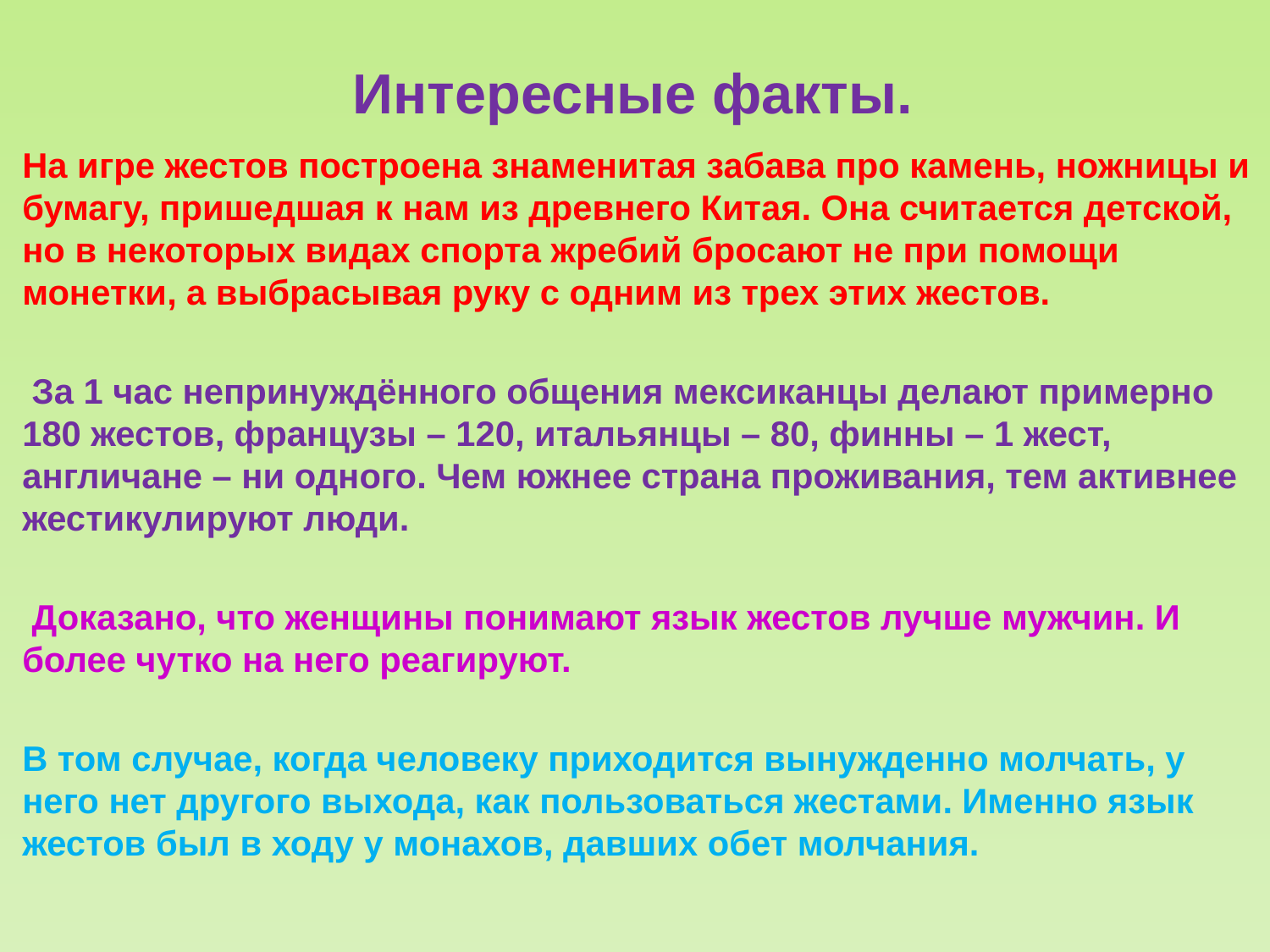

# Интересные факты.
На игре жестов построена знаменитая забава про камень, ножницы и бумагу, пришедшая к нам из древнего Китая. Она считается детской, но в некоторых видах спорта жребий бросают не при помощи монетки, а выбрасывая руку с одним из трех этих жестов.

 За 1 час непринуждённого общения мексиканцы делают примерно 180 жестов, французы – 120, итальянцы – 80, финны – 1 жест, англичане – ни одного. Чем южнее страна проживания, тем активнее жестикулируют люди.

 Доказано, что женщины понимают язык жестов лучше мужчин. И более чутко на него реагируют.

В том случае, когда человеку приходится вынужденно молчать, у него нет другого выхода, как пользоваться жестами. Именно язык жестов был в ходу у монахов, давших обет молчания.